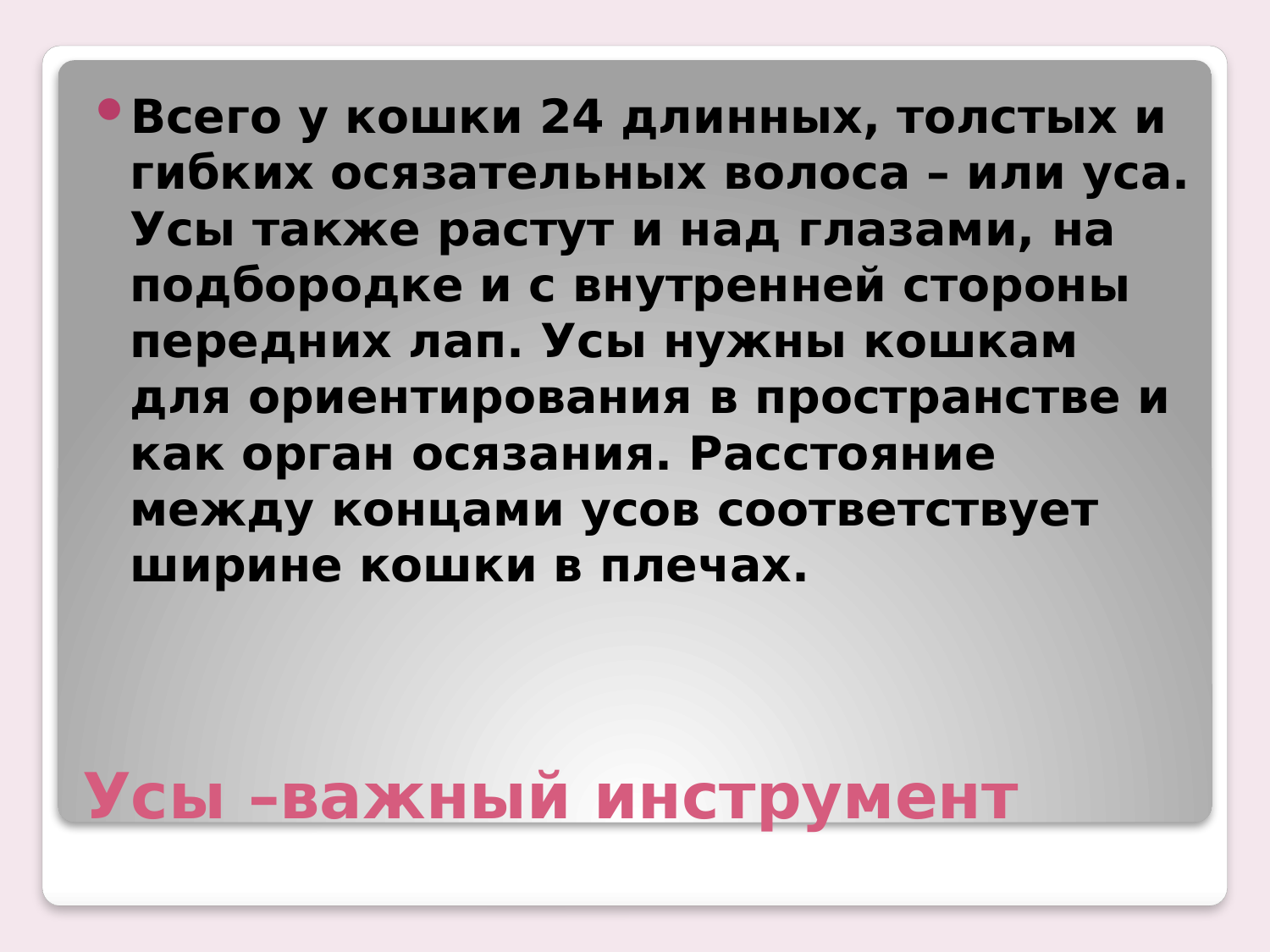

Всего у кошки 24 длинных, толстых и гибких осязательных волоса – или уса. Усы также растут и над глазами, на подбородке и с внутренней стороны передних лап. Усы нужны кошкам для ориентирования в пространстве и как орган осязания. Расстояние между концами усов соответствует ширине кошки в плечах.
# Усы –важный инструмент